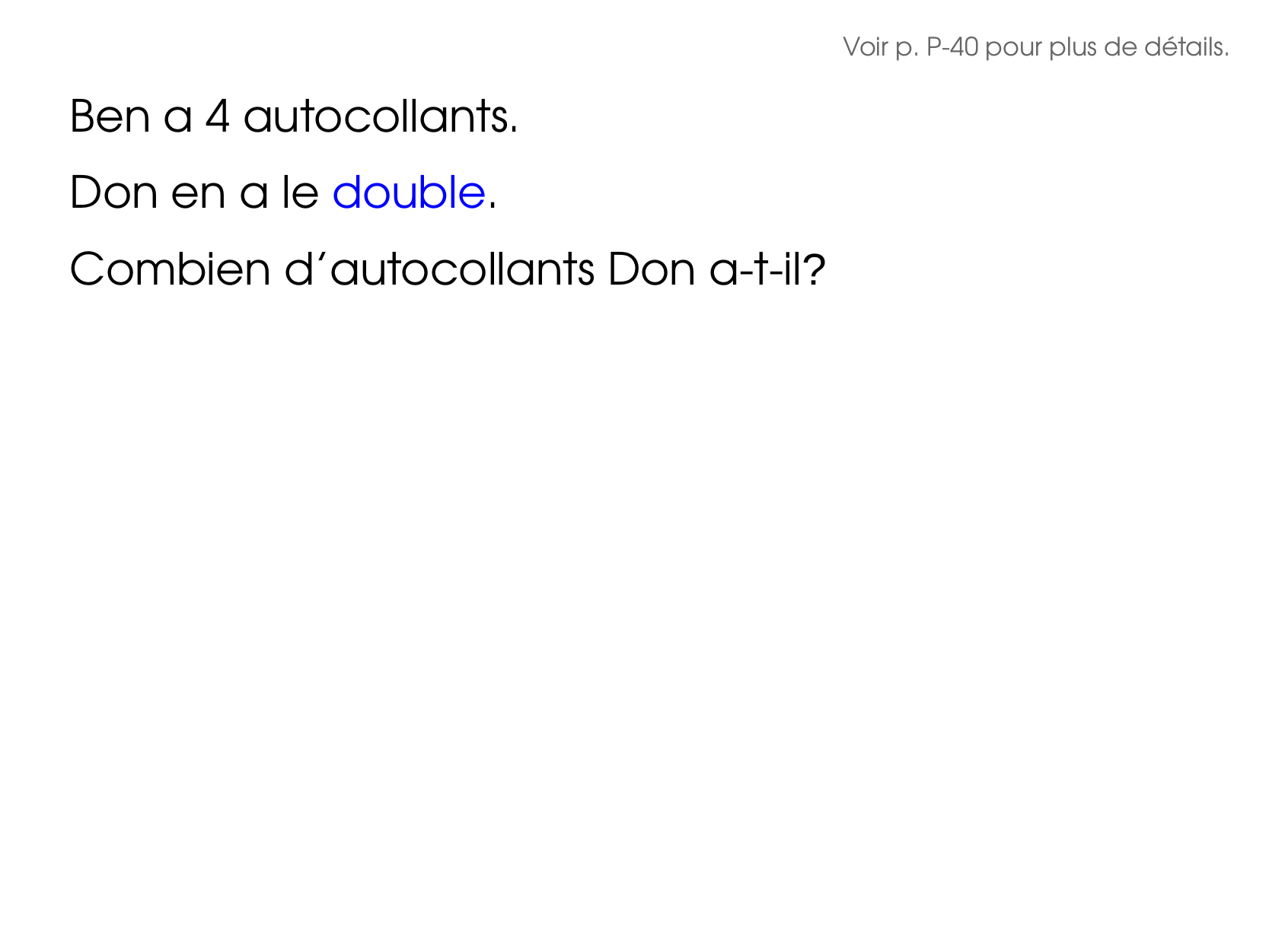

Voir p. P-40 pour plus de détails.
Ben a 4 autocollants.
Don en a le double.
Combien d’autocollants Don a-t-il?